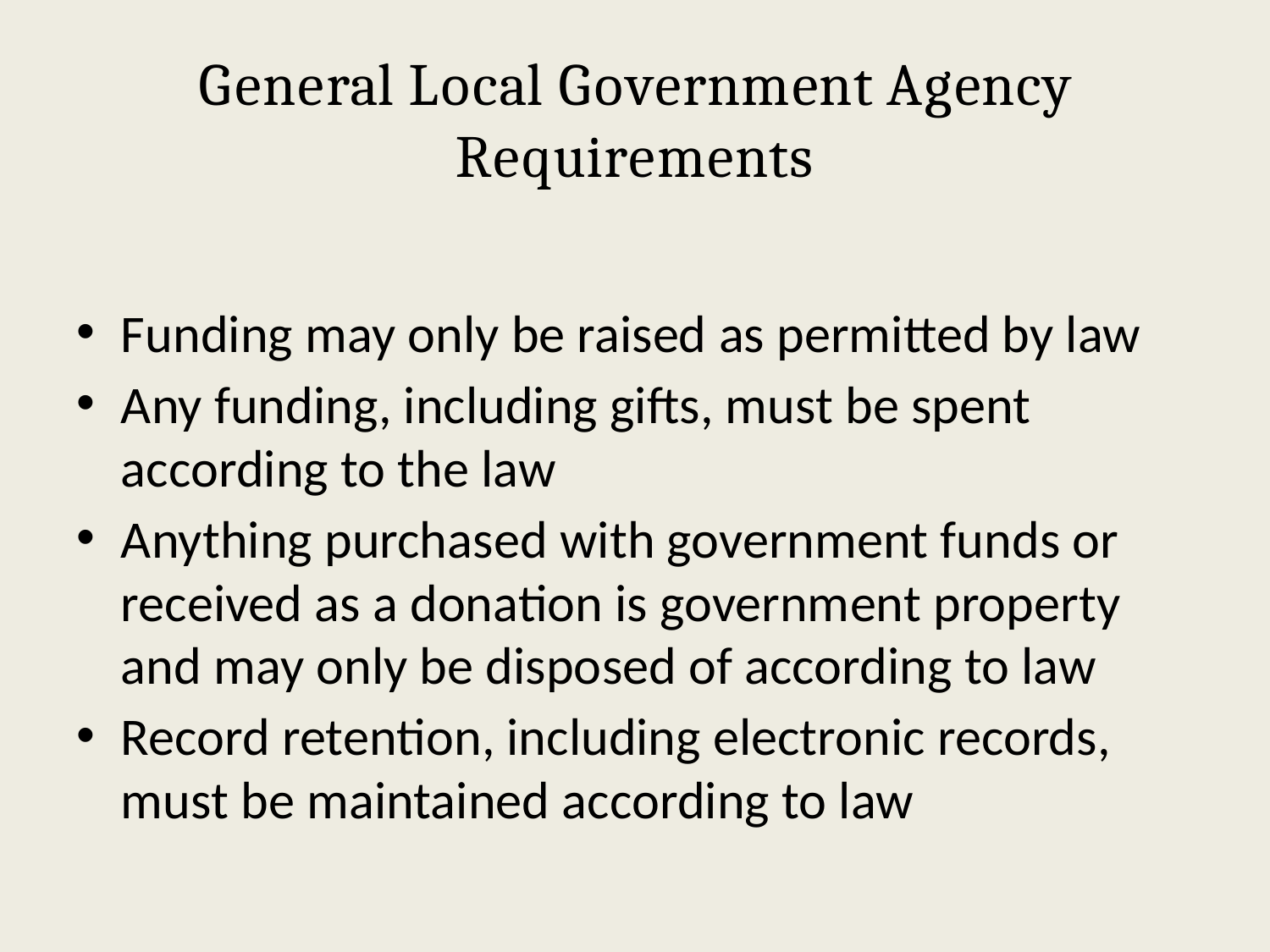

# General Local Government Agency Requirements

Funding may only be raised as permitted by law
Any funding, including gifts, must be spent according to the law
Anything purchased with government funds or received as a donation is government property and may only be disposed of according to law
Record retention, including electronic records, must be maintained according to law